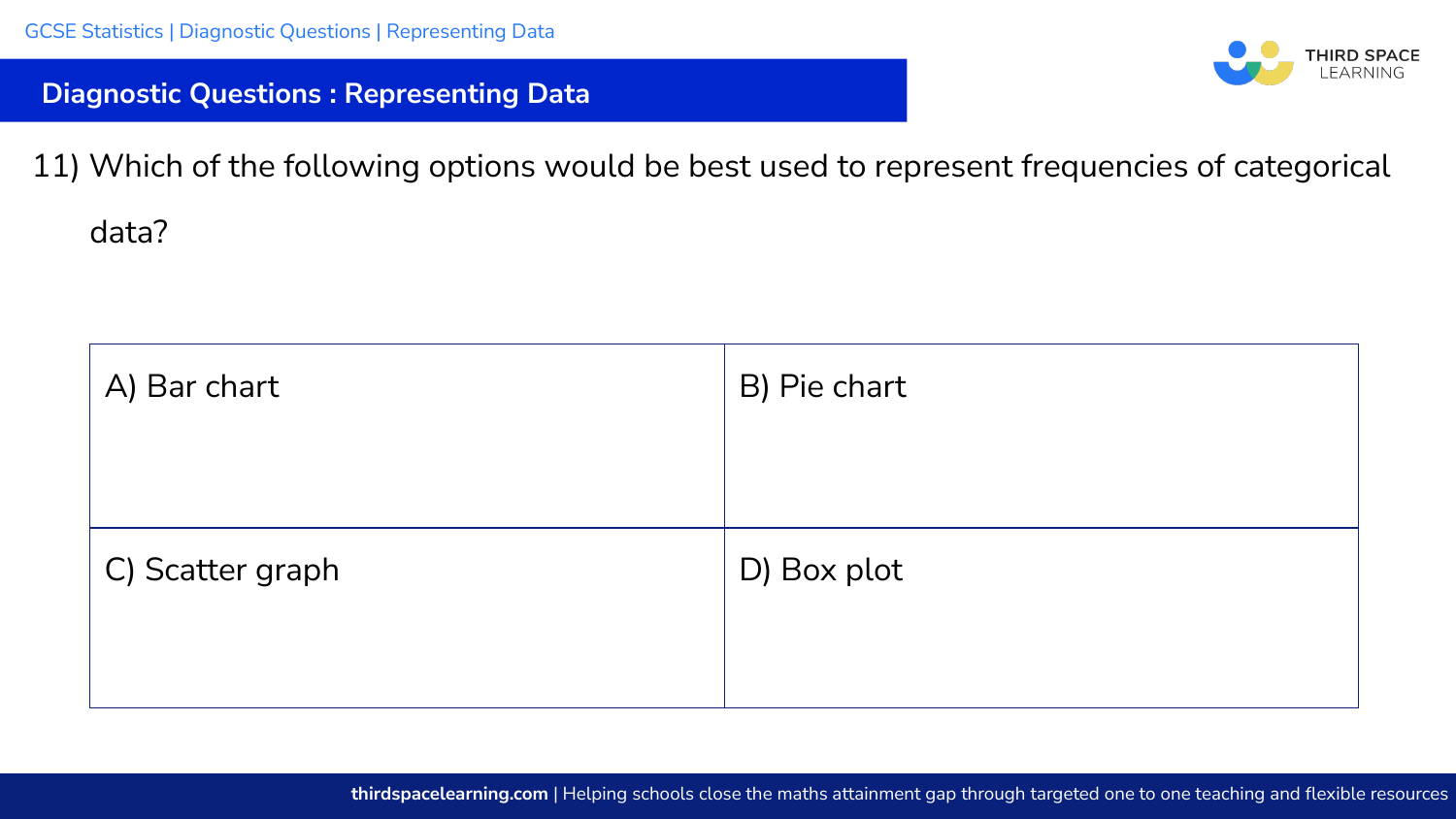

Diagnostic Questions : Representing Data
| 11) Which of the following options would be best used to represent frequencies of categorical data? |
| --- |
| A) Bar chart | B) Pie chart |
| --- | --- |
| C) Scatter graph | D) Box plot |